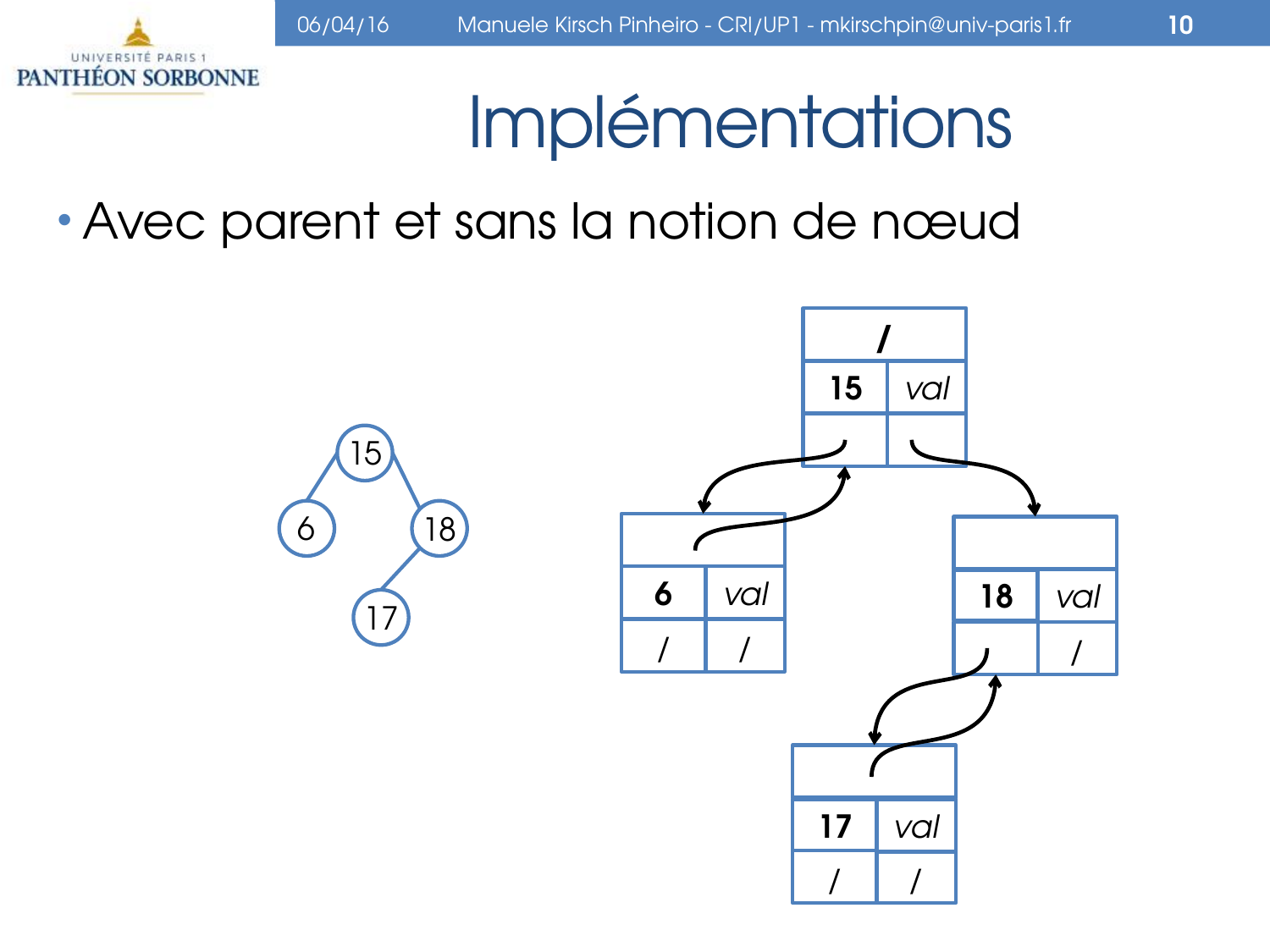

06/04/16
Manuele Kirsch Pinheiro - CRI/UP1 - mkirschpin@univ-paris1.fr
10
# Implémentations
Avec parent et sans la notion de nœud
/
15

val
15
6
18

6
/
/
val

18

/
val
17

17
/
/
val